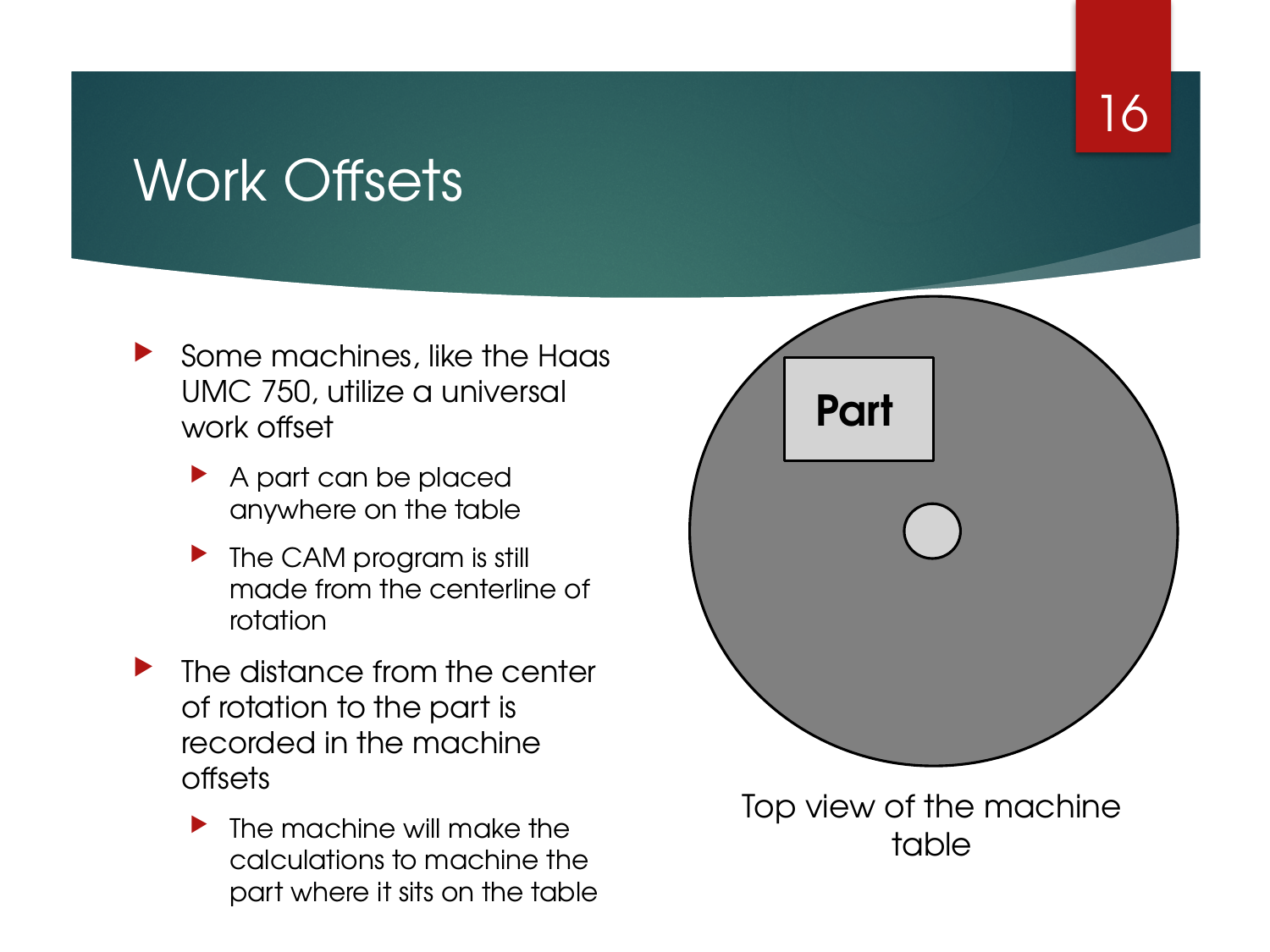

16
# Work Offsets

Some machines, like the Haas UMC 750, utilize a universal work offset
A part can be placed anywhere on the table
The CAM program is still made from the centerline of rotation
The distance from the center of rotation to the part is recorded in the machine offsets
The machine will make the calculations to machine the part where it sits on the table

Part

Top view of the machine table